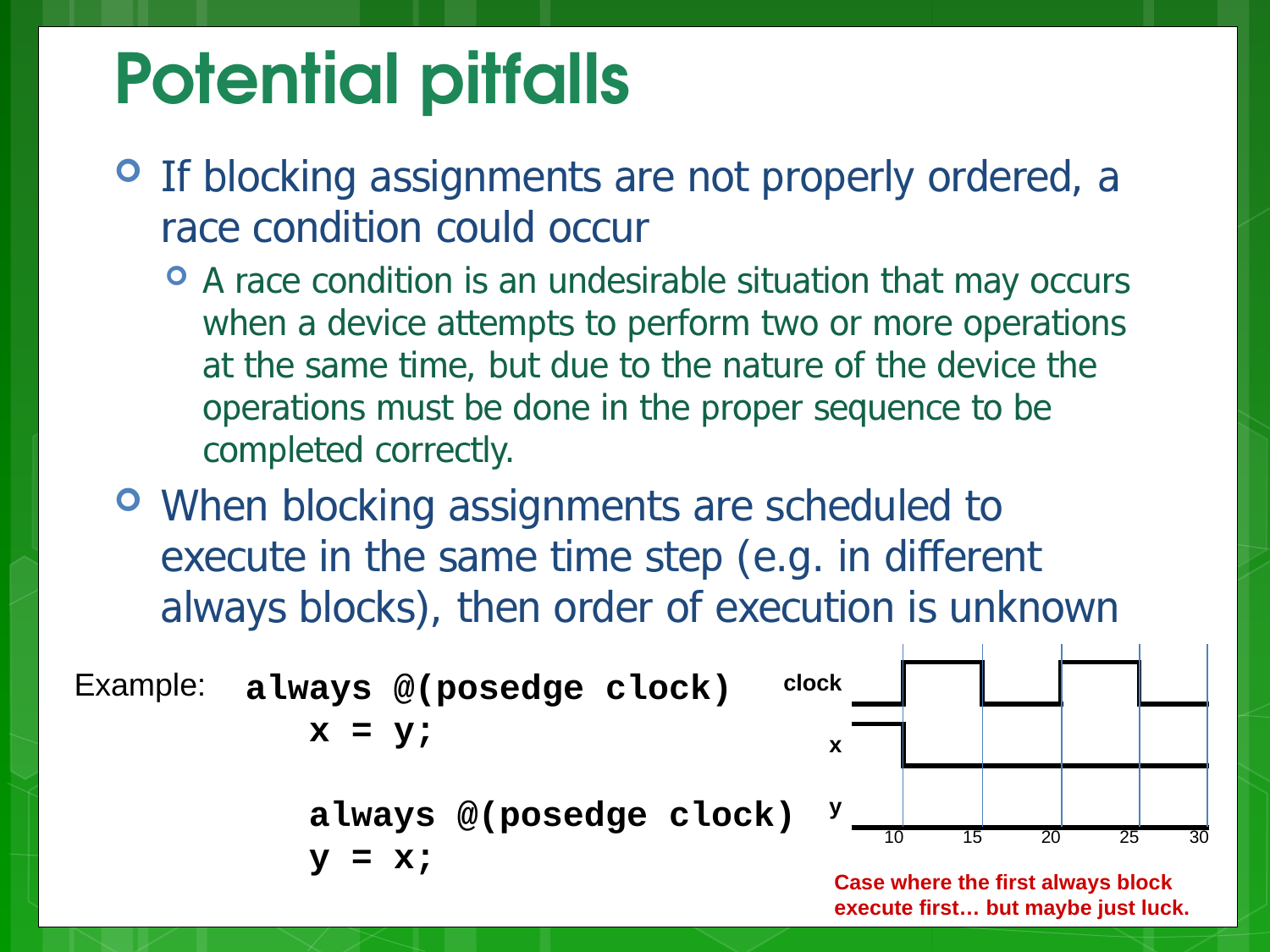

# Potential pitfalls
If blocking assignments are not properly ordered, a race condition could occur
A race condition is an undesirable situation that may occurs when a device attempts to perform two or more operations at the same time, but due to the nature of the device the operations must be done in the proper sequence to be completed correctly.
When blocking assignments are scheduled to execute in the same time step (e.g. in different always blocks), then order of execution is unknown
always @(posedge clock)
x = y;

always @(posedge clock)
y = x;
Example:
| clock |  |  |  |  |  |
| --- | --- | --- | --- | --- | --- |
|  |  |  |  |  |  |
| x |  |  |  |  |  |
|  |  |  |  |  |  |
| y |  |  |  |  |  |
|  | 10 | 15 | 20 | 25 | 30 |
Case where the first always block execute first… but maybe just luck.